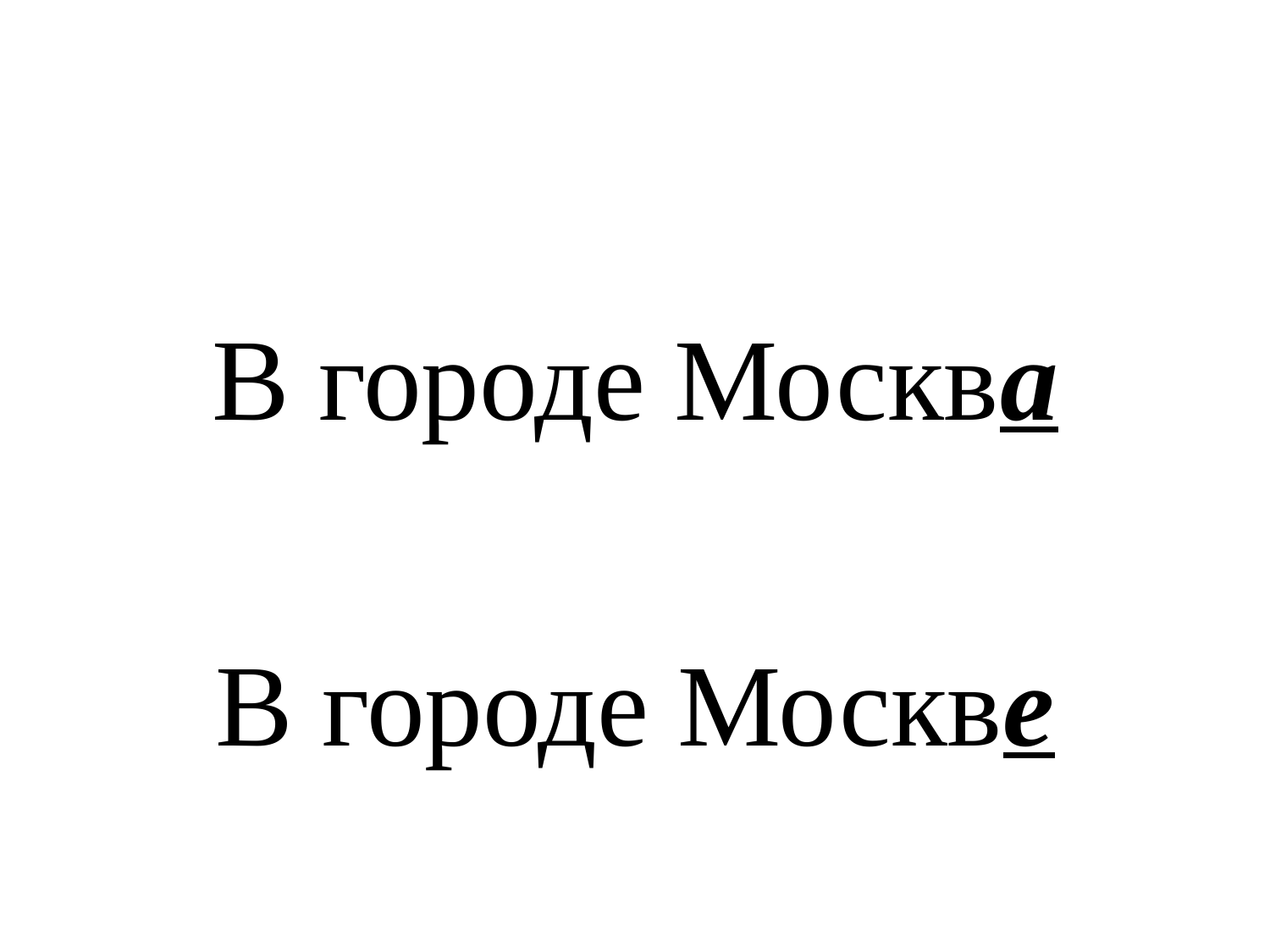

#
В городе Москва

В городе Москве